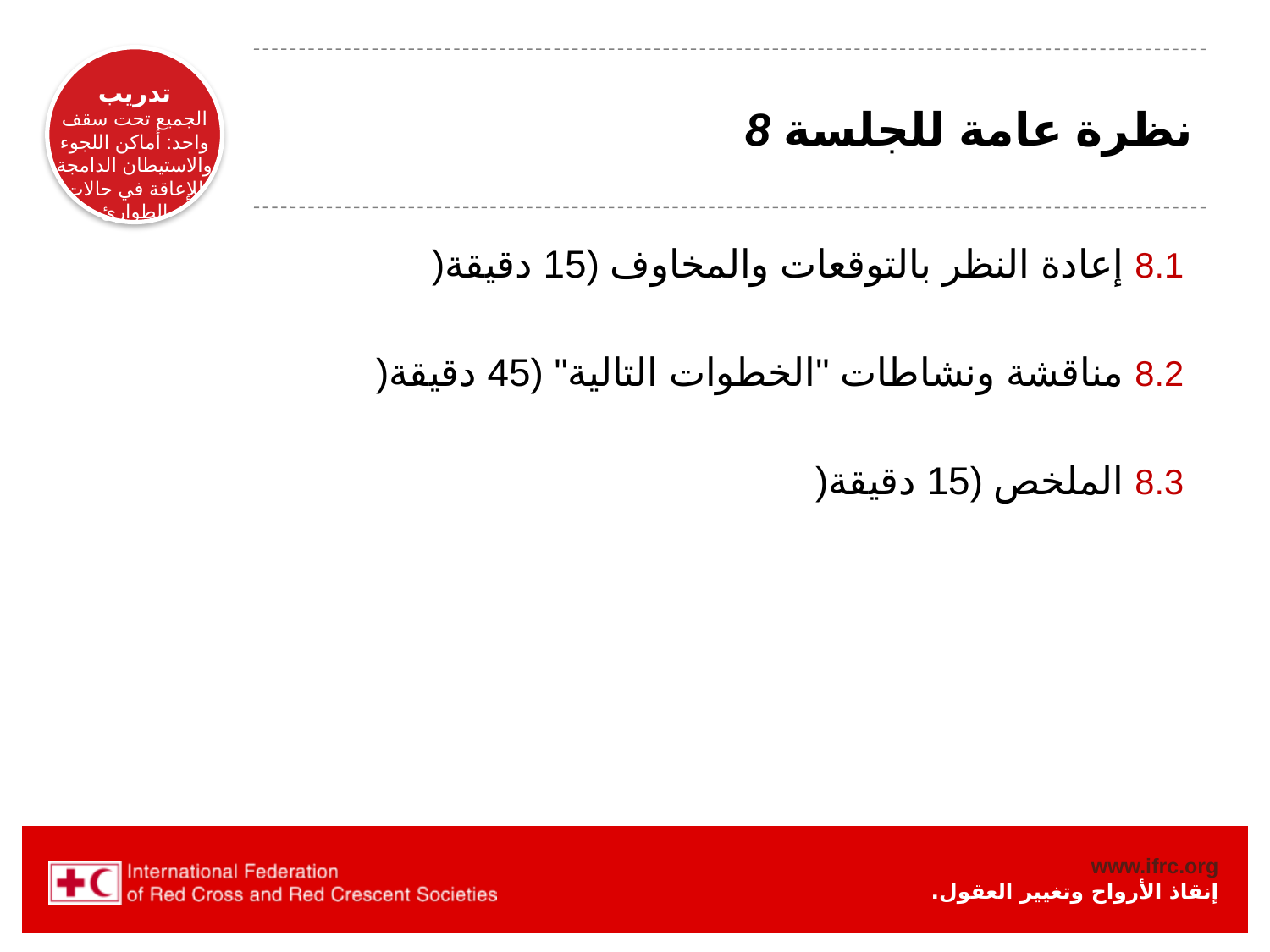

# نظرة عامة للجلسة 8
 8.1 إعادة النظر بالتوقعات والمخاوف (15 دقيقة(

 8.2 مناقشة ونشاطات "الخطوات التالية" (45 دقيقة(

 8.3 الملخص (15 دقيقة(